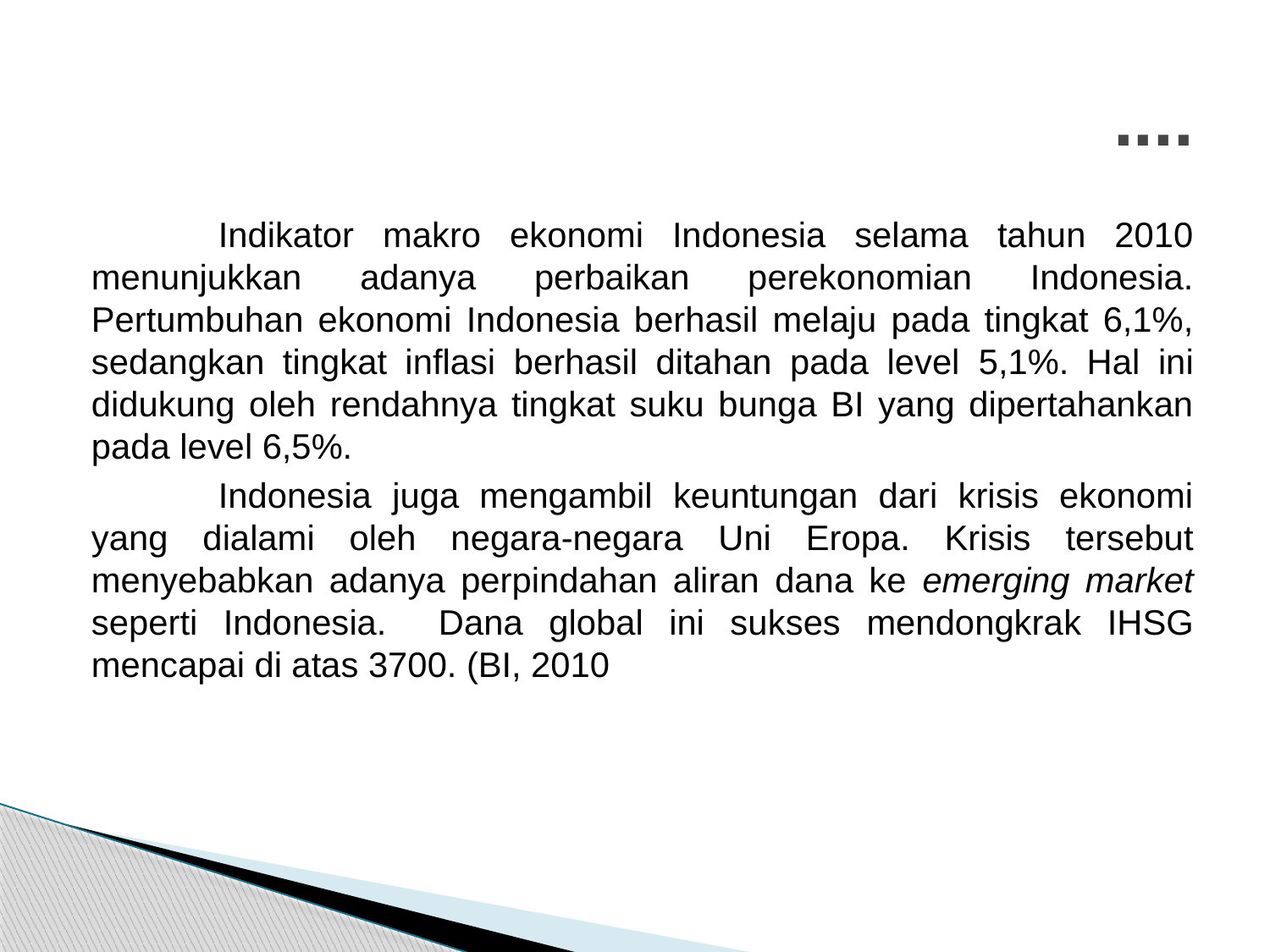

# ....
	Indikator makro ekonomi Indonesia selama tahun 2010 menunjukkan adanya perbaikan perekonomian Indonesia. Pertumbuhan ekonomi Indonesia berhasil melaju pada tingkat 6,1%, sedangkan tingkat inflasi berhasil ditahan pada level 5,1%. Hal ini didukung oleh rendahnya tingkat suku bunga BI yang dipertahankan pada level 6,5%.
	Indonesia juga mengambil keuntungan dari krisis ekonomi yang dialami oleh negara-negara Uni Eropa. Krisis tersebut menyebabkan adanya perpindahan aliran dana ke emerging market seperti Indonesia.  Dana global ini sukses mendongkrak IHSG mencapai di atas 3700. (BI, 2010